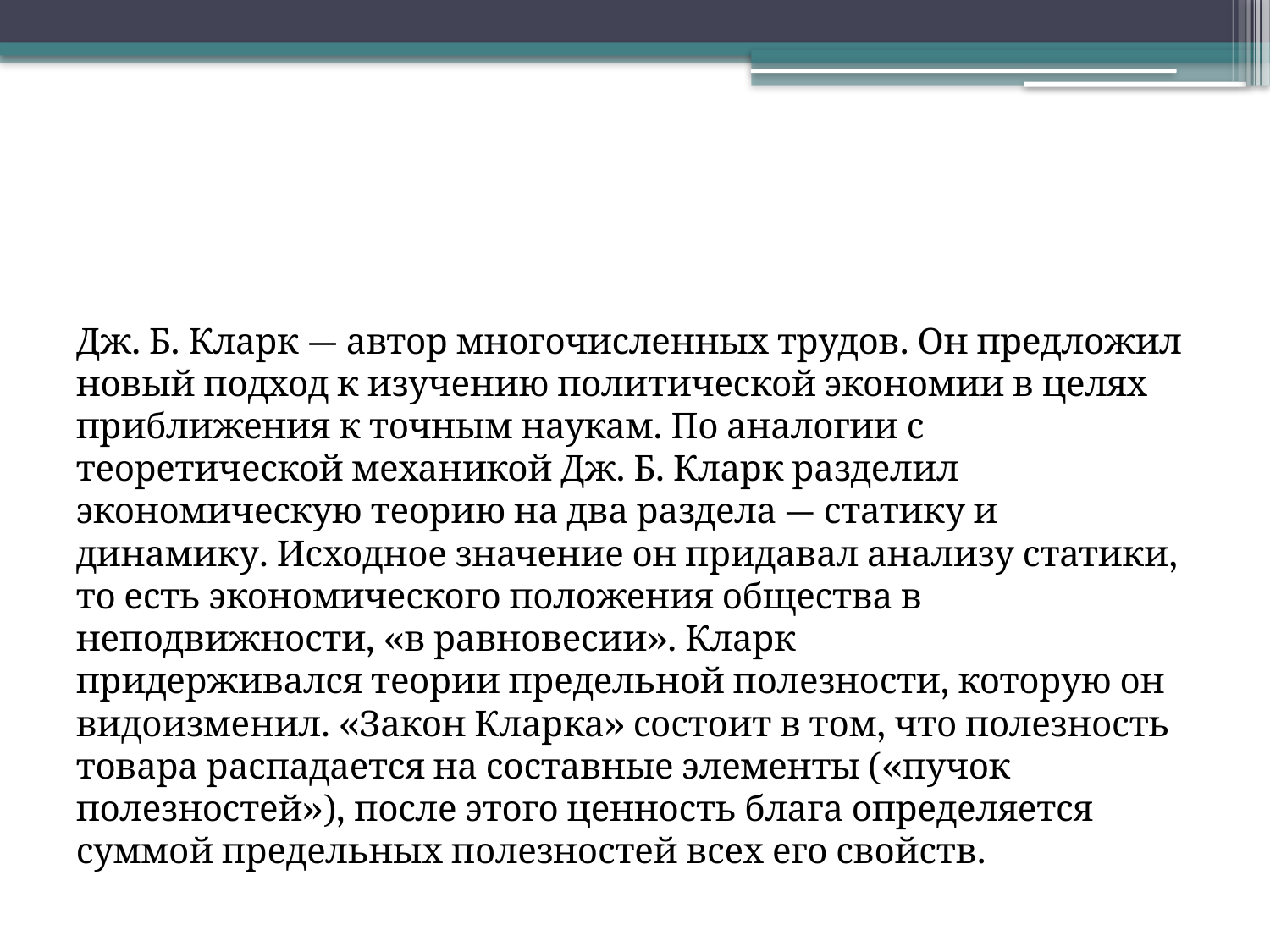

#
Дж. Б. Кларк — автор многочисленных трудов. Он предложил новый подход к изучению политической экономии в целях приближения к точным наукам. По аналогии с теоретической механикой Дж. Б. Кларк разделил экономическую теорию на два раздела — статику и динамику. Исходное значение он придавал анализу статики, то есть экономического положения общества в неподвижности, «в равновесии». Кларк придерживался теории предельной полезности, которую он видоизменил. «Закон Кларка» состоит в том, что полезность товара распадается на составные элементы («пучок полезностей»), после этого ценность блага определяется суммой предельных полезностей всех его свойств.